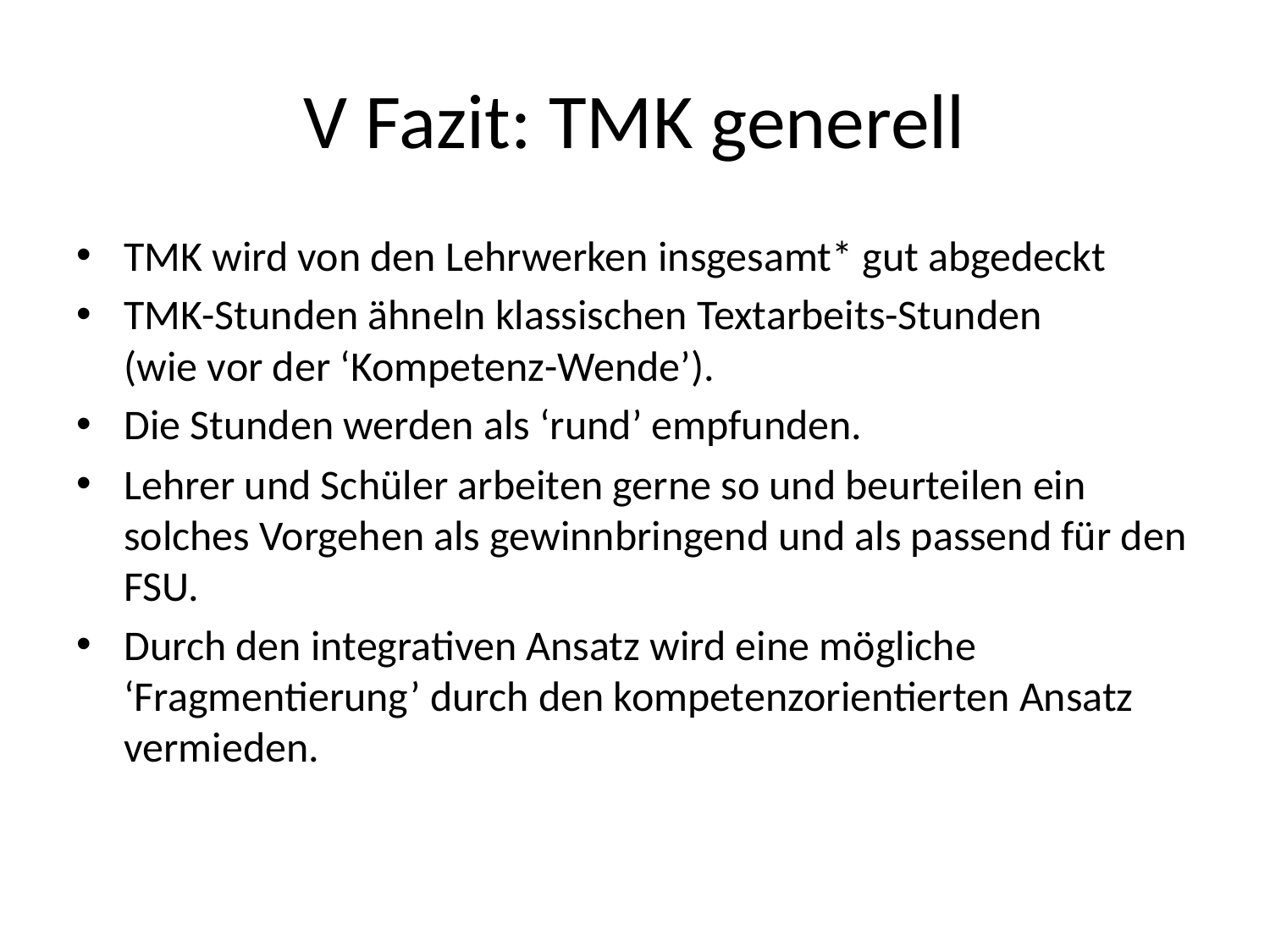

# V Fazit: TMK generell
TMK wird von den Lehrwerken insgesamt* gut abgedeckt
TMK-Stunden ähneln klassischen Textarbeits-Stunden
(wie vor der ‘Kompetenz-Wende’).
Die Stunden werden als ‘rund’ empfunden.
Lehrer und Schüler arbeiten gerne so und beurteilen ein solches Vorgehen als gewinnbringend und als passend für den FSU.
Durch den integrativen Ansatz wird eine mögliche ‘Fragmentierung’ durch den kompetenzorientierten Ansatz vermieden.